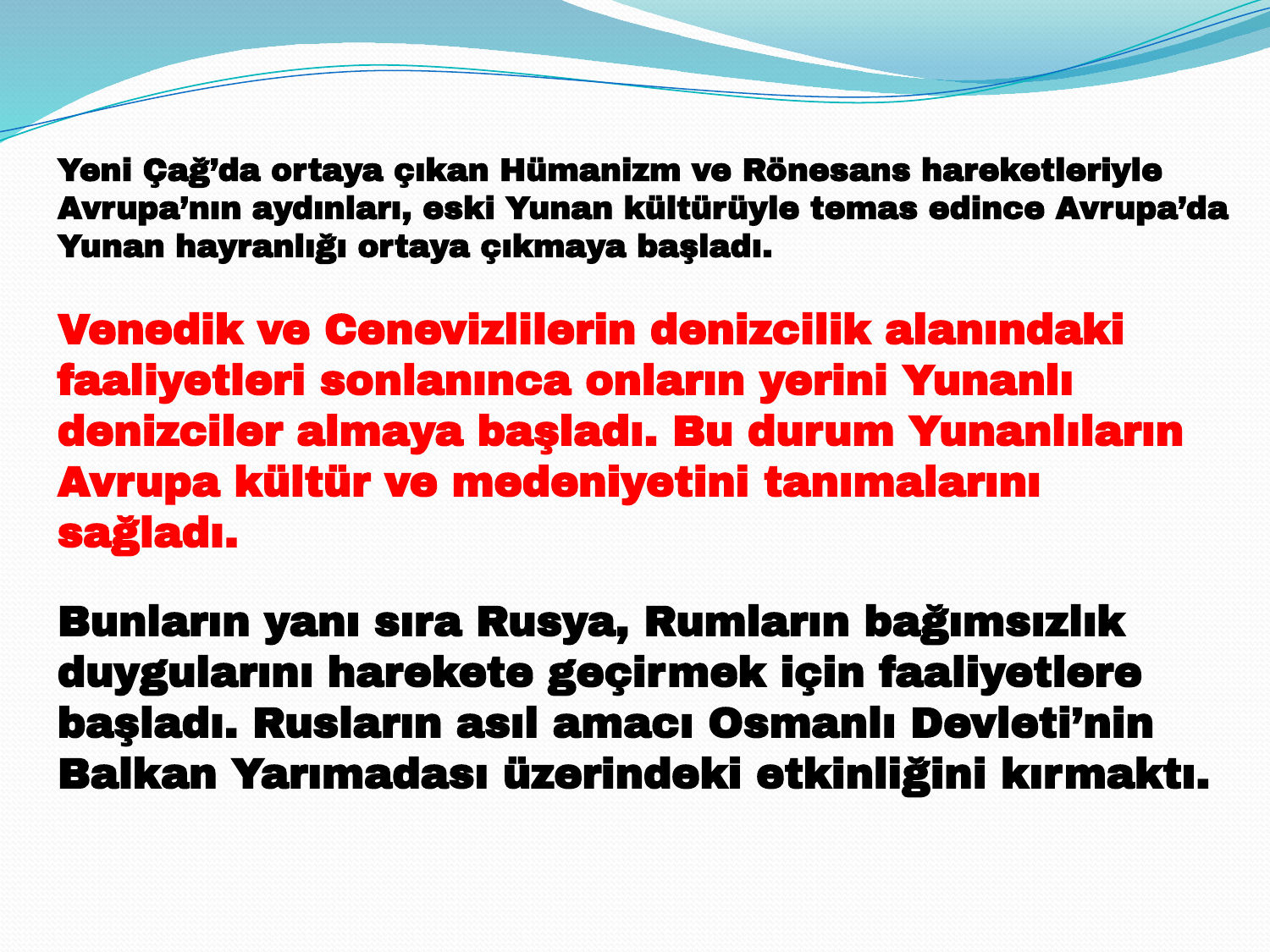

Yeni Çağ’da ortaya çıkan Hümanizm ve Rönesans hareketleriyle Avrupa’nın aydınları, eski Yunan kültürüyle temas edince Avrupa’da Yunan hayranlığı ortaya çıkmaya başladı.

Venedik ve Cenevizlilerin denizcilik alanındaki faaliyetleri sonlanınca onların yerini Yunanlı denizciler almaya başladı. Bu durum Yunanlıların Avrupa kültür ve medeniyetini tanımalarını sağladı.

Bunların yanı sıra Rusya, Rumların bağımsızlık duygularını harekete geçirmek için faaliyetlere başladı. Rusların asıl amacı Osmanlı Devleti’nin Balkan Yarımadası üzerindeki etkinliğini kırmaktı.